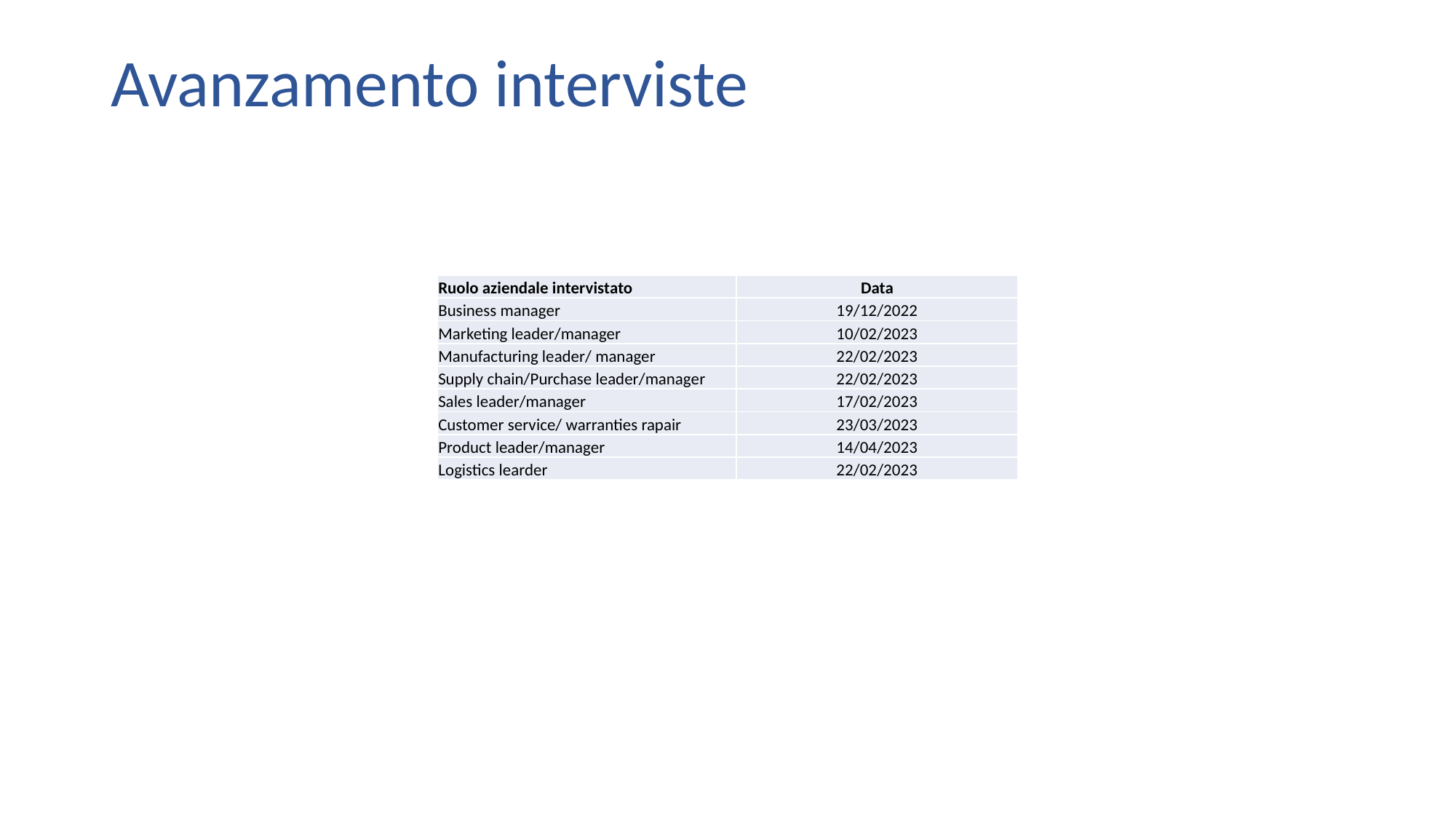

Avanzamento interviste
| Ruolo aziendale intervistato | Data |
| --- | --- |
| Business manager | 19/12/2022 |
| Marketing leader/manager | 10/02/2023 |
| Manufacturing leader/ manager | 22/02/2023 |
| Supply chain/Purchase leader/manager | 22/02/2023 |
| Sales leader/manager | 17/02/2023 |
| Customer service/ warranties rapair | 23/03/2023 |
| Product leader/manager | 14/04/2023 |
| Logistics learder | 22/02/2023 |